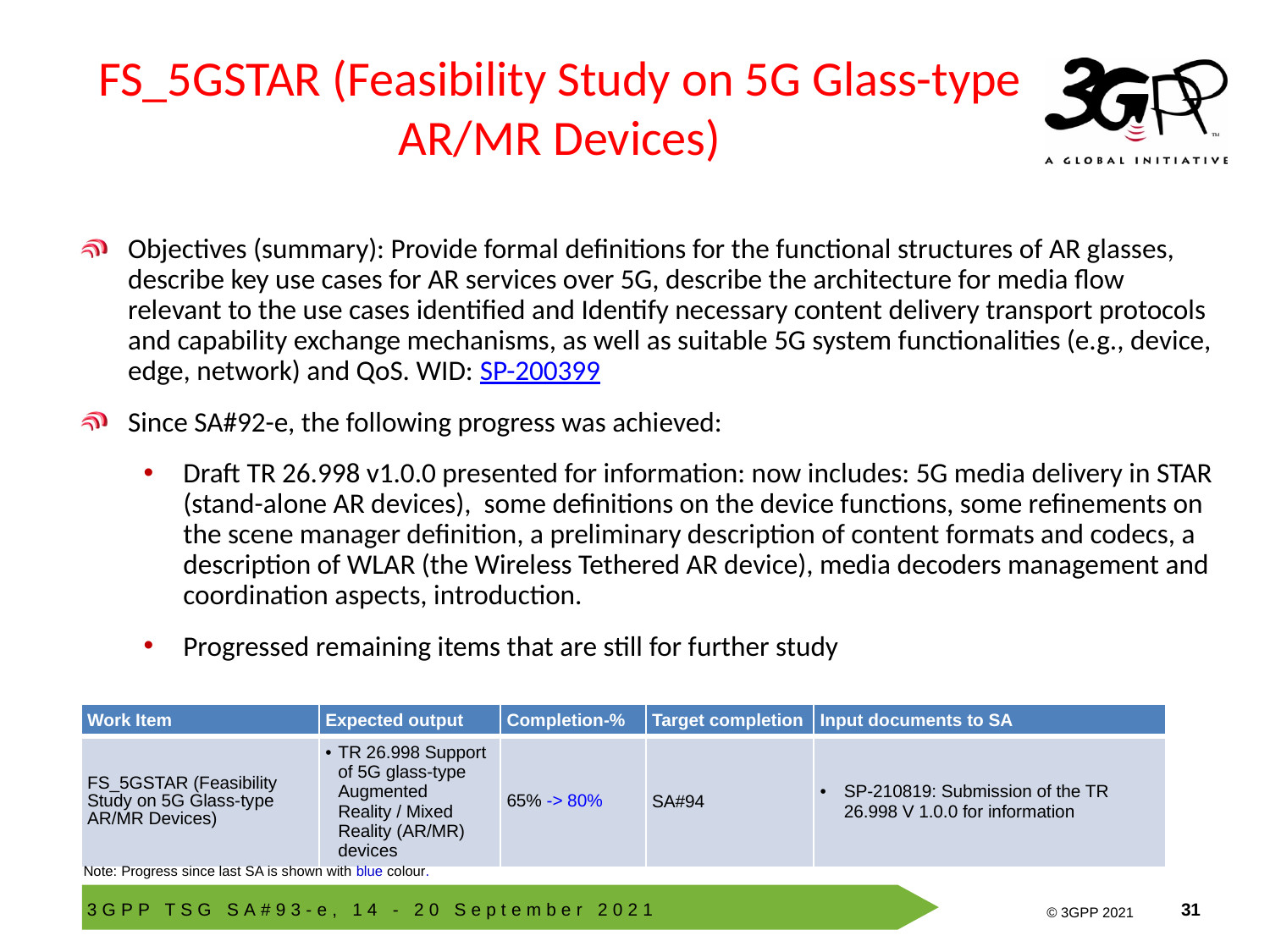

# FS_5GSTAR (Feasibility Study on 5G Glass-type AR/MR Devices)
Objectives (summary): Provide formal definitions for the functional structures of AR glasses, describe key use cases for AR services over 5G, describe the architecture for media flow relevant to the use cases identified and Identify necessary content delivery transport protocols and capability exchange mechanisms, as well as suitable 5G system functionalities (e.g., device, edge, network) and QoS. WID: SP-200399
Since SA#92-e, the following progress was achieved:
Draft TR 26.998 v1.0.0 presented for information: now includes: 5G media delivery in STAR (stand-alone AR devices),  some definitions on the device functions, some refinements on the scene manager definition, a preliminary description of content formats and codecs, a description of WLAR (the Wireless Tethered AR device), media decoders management and coordination aspects, introduction.
Progressed remaining items that are still for further study

| Work Item | Expected output | Completion-% | Target completion | Input documents to SA |
| --- | --- | --- | --- | --- |
| FS\_5GSTAR (Feasibility Study on 5G Glass-type AR/MR Devices) | TR 26.998 Support of 5G glass-type Augmented Reality / Mixed Reality (AR/MR) devices | 65% -> 80% | SA#94 | SP-210819: Submission of the TR 26.998 V 1.0.0 for information |
Note: Progress since last SA is shown with blue colour.